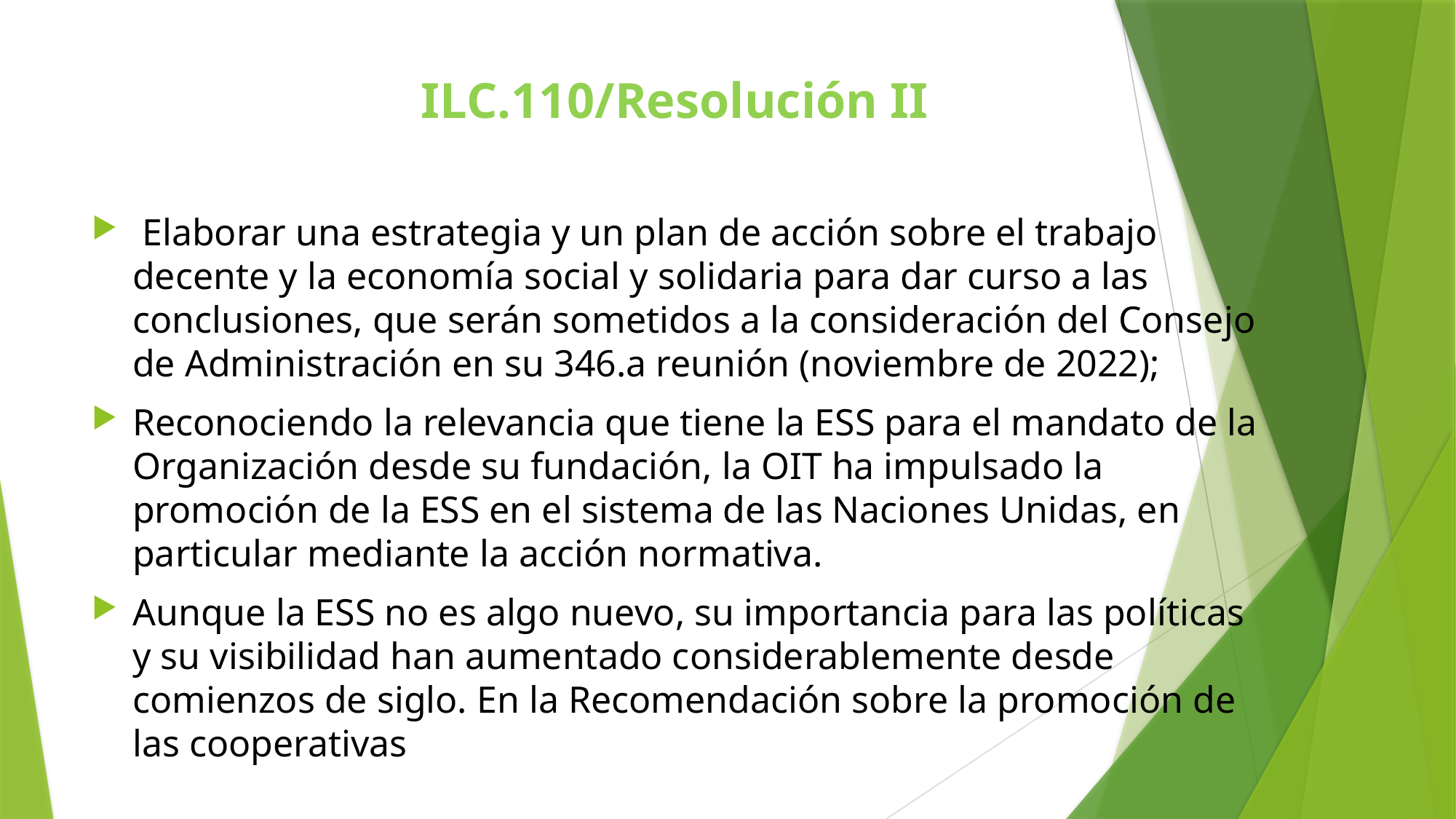

# ILC.110/Resolución II

 Elaborar una estrategia y un plan de acción sobre el trabajo decente y la economía social y solidaria para dar curso a las conclusiones, que serán sometidos a la consideración del Consejo de Administración en su 346.a reunión (noviembre de 2022);
Reconociendo la relevancia que tiene la ESS para el mandato de la Organización desde su fundación, la OIT ha impulsado la promoción de la ESS en el sistema de las Naciones Unidas, en particular mediante la acción normativa.
Aunque la ESS no es algo nuevo, su importancia para las políticas y su visibilidad han aumentado considerablemente desde comienzos de siglo. En la Recomendación sobre la promoción de las cooperativas